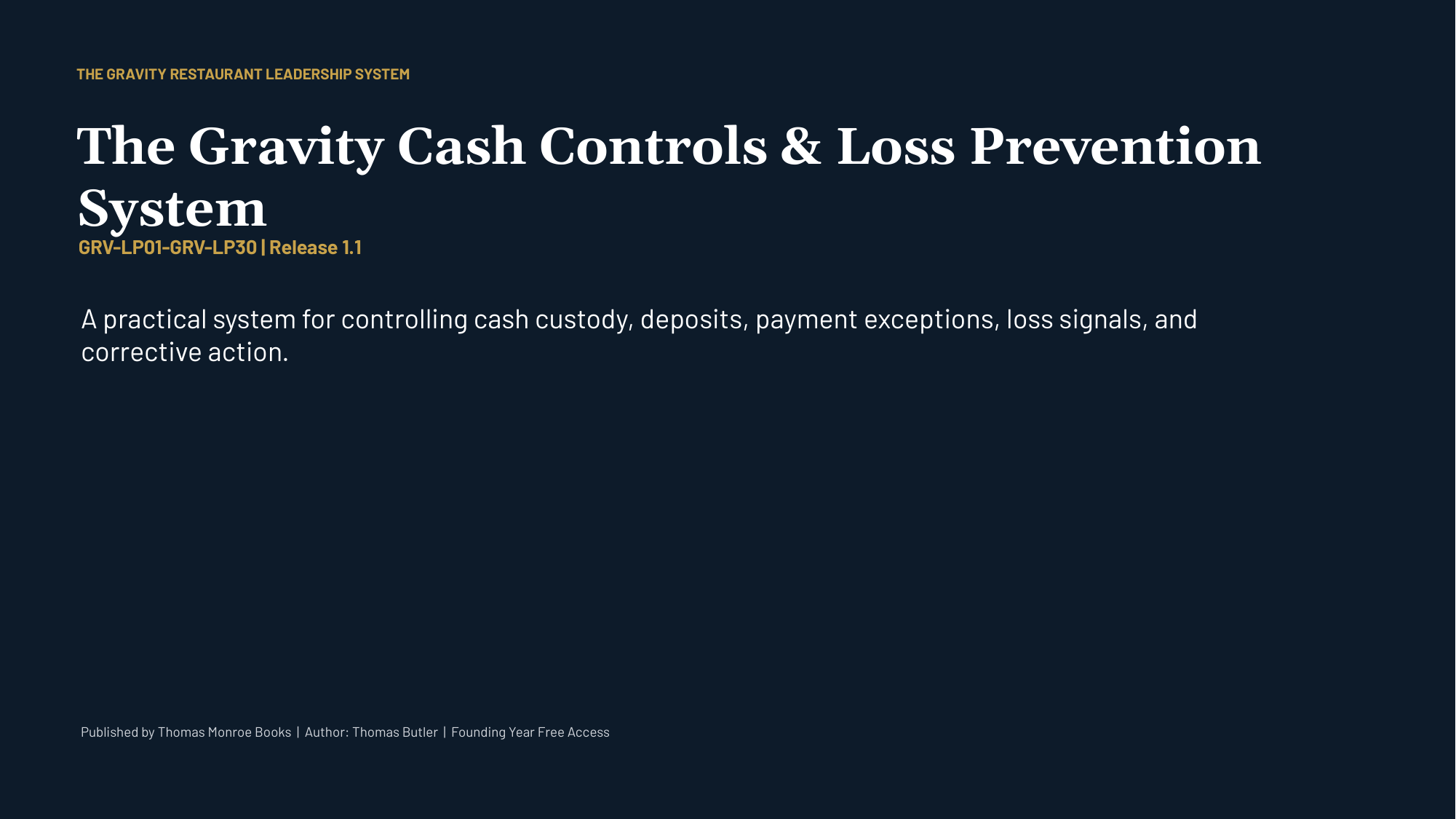

THE GRAVITY RESTAURANT LEADERSHIP SYSTEM
The Gravity Cash Controls & Loss Prevention System
GRV-LP01-GRV-LP30 | Release 1.1
A practical system for controlling cash custody, deposits, payment exceptions, loss signals, and corrective action.
Published by Thomas Monroe Books  |  Author: Thomas Butler  |  Founding Year Free Access